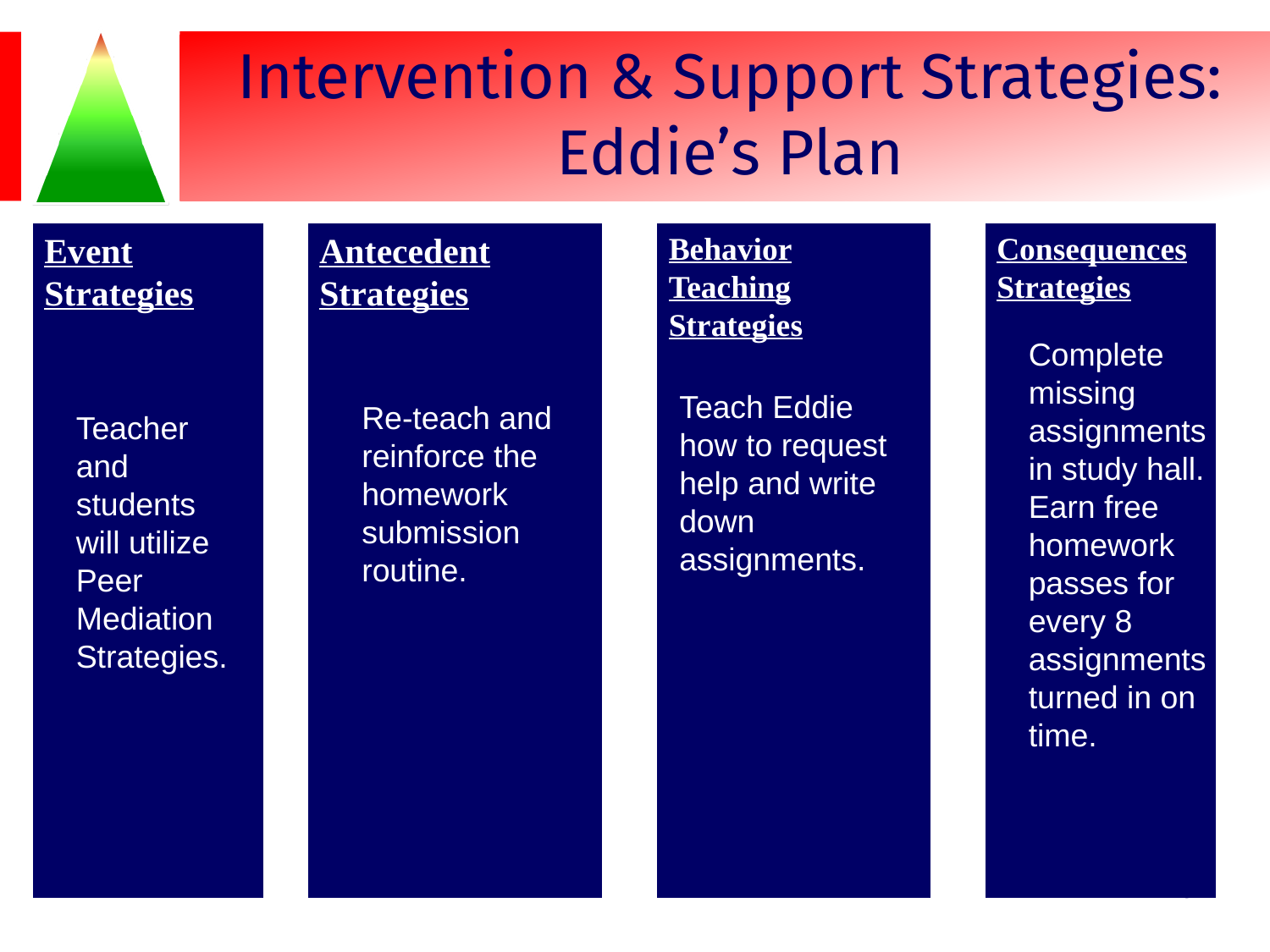

# Intervention & Support Strategies: Eddie’s Plan

Event
Strategies

Antecedent
Strategies

Behavior Teaching Strategies

Consequences
Strategies

Complete missing assignments in study hall. Earn free homework passes for every 8 assignments turned in on time.
Teach Eddie how to request help and write down assignments.
Re-teach and reinforce the homework submission routine.
Teacher  and students
will utilize
Peer Mediation
Strategies.
113